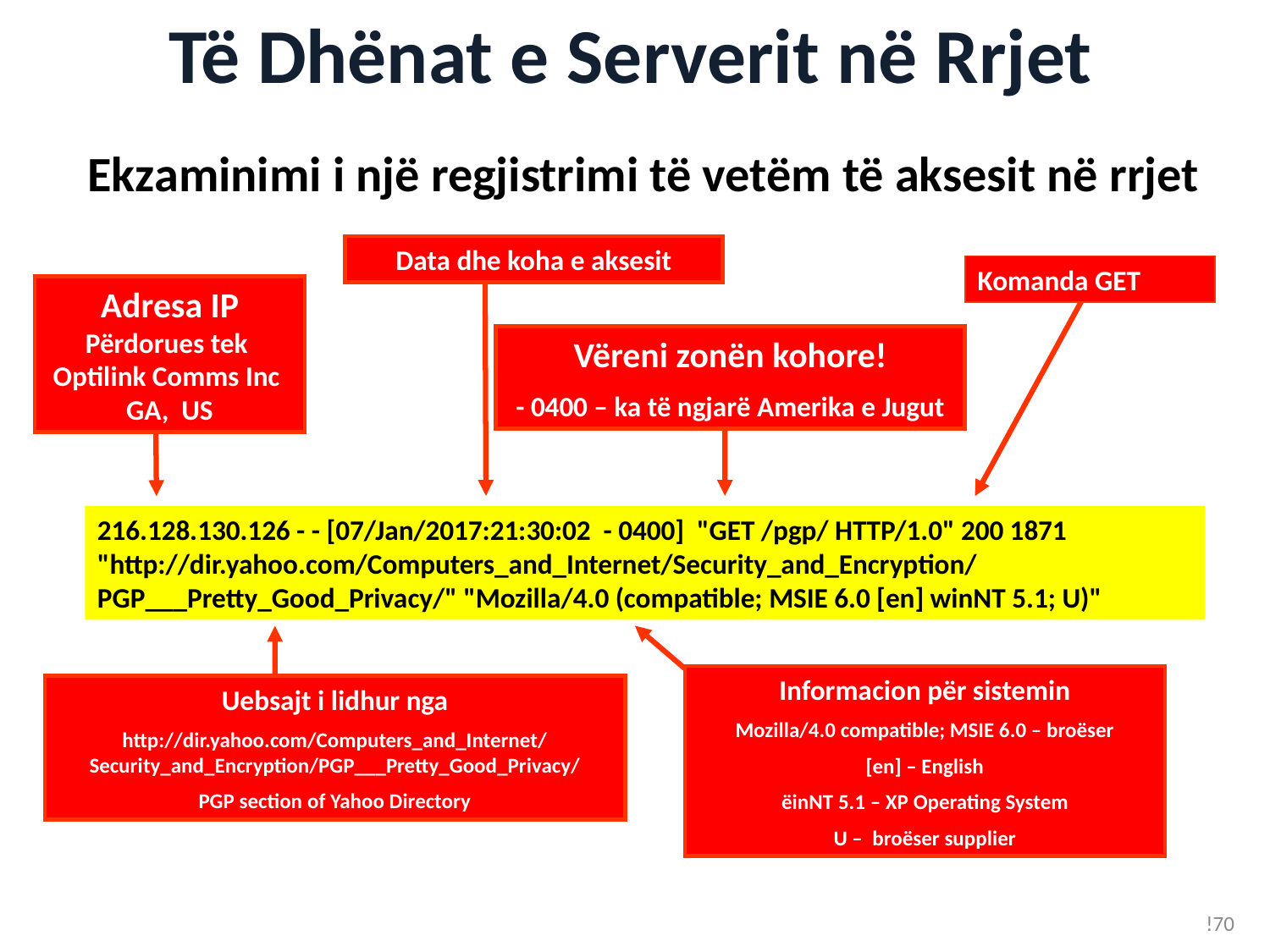

# Të Dhënat e Serverit në Rrjet
Ekzaminimi i një regjistrimi të vetëm të aksesit në rrjet
Data dhe koha e aksesit
Komanda GET

Adresa IP
Përdorues tek
Optilink Comms Inc
GA,  US

Vëreni zonën kohore!
- 0400 – ka të ngjarë Amerika e Jugut

216.128.130.126 - - [07/Jan/2017:21:30:02  - 0400]  "GET /pgp/ HTTP/1.0" 200 1871 "http://dir.yahoo.com/Computers_and_Internet/Security_and_Encryption/PGP___Pretty_Good_Privacy/" "Mozilla/4.0 (compatible; MSIE 6.0 [en] winNT 5.1; U)"

Informacion për sistemin
Mozilla/4.0 compatible; MSIE 6.0 – broëser
[en] – English
ëinNT 5.1 – XP Operating System
U –  broëser supplier
Uebsajt i lidhur nga
http://dir.yahoo.com/Computers_and_Internet/Security_and_Encryption/PGP___Pretty_Good_Privacy/
PGP section of Yahoo Directory
!70